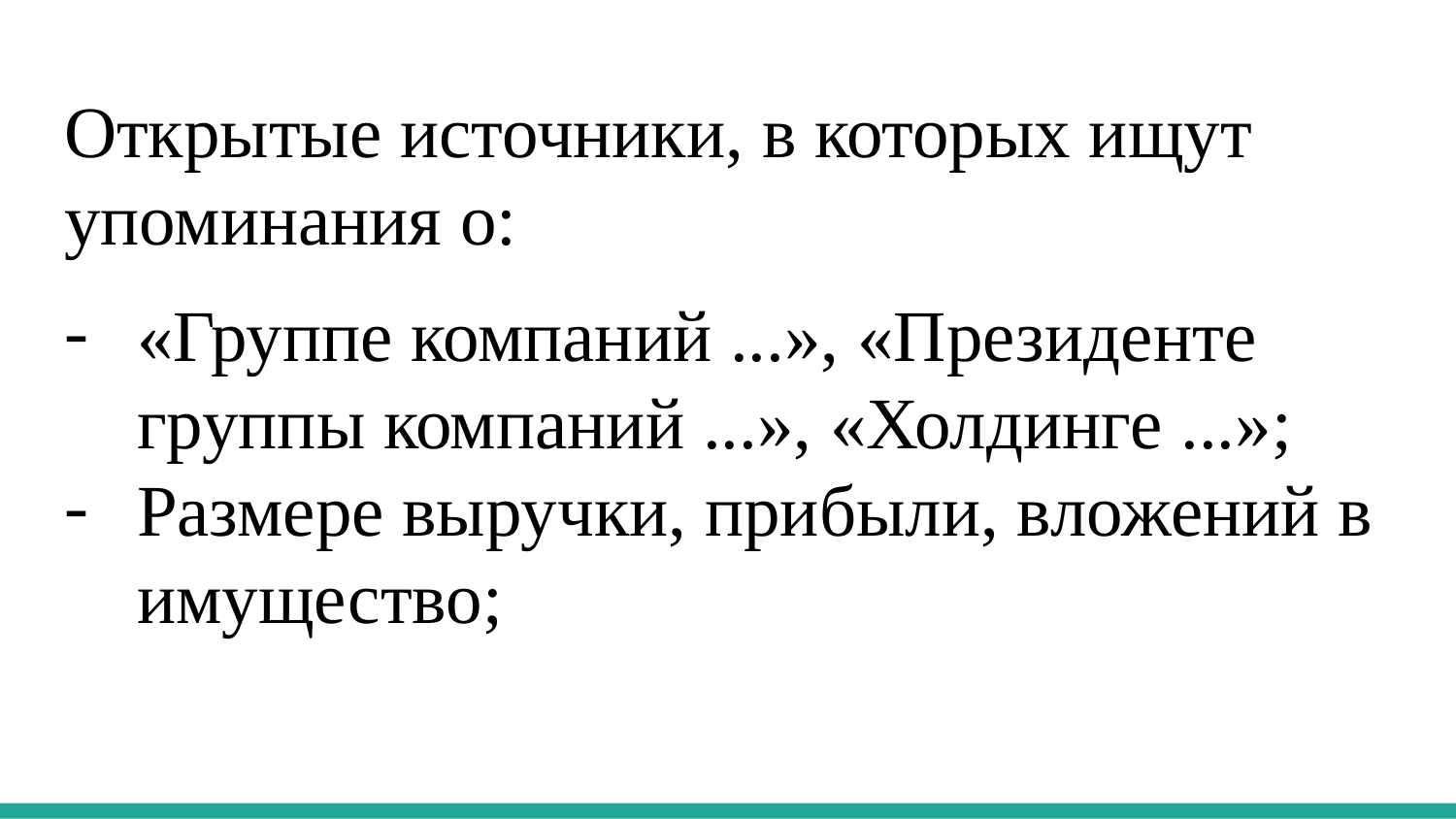

# Открытые источники, в которых ищут упоминания о:

«Группе компаний ...», «Президенте группы компаний ...», «Холдинге ...»;
Размере выручки, прибыли, вложений в имущество;